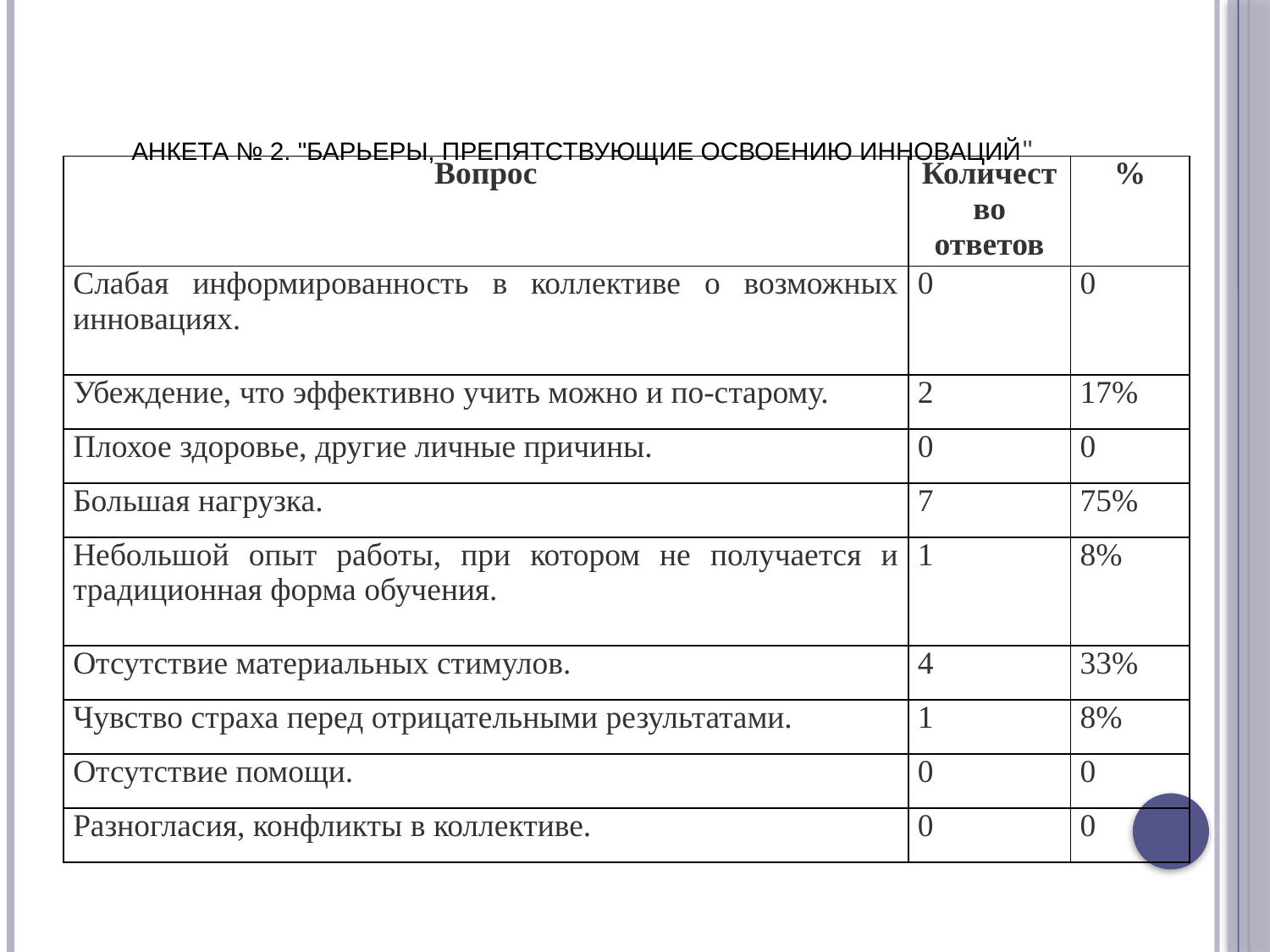

# Анкета № 2. "Барьеры, препятствующие освоению инноваций"
| Вопрос | Количество ответов | % |
| --- | --- | --- |
| Слабая информированность в коллективе о возможных инновациях. | 0 | 0 |
| Убеждение, что эффективно учить можно и по-старому. | 2 | 17% |
| Плохое здоровье, другие личные причины. | 0 | 0 |
| Большая нагрузка. | 7 | 75% |
| Небольшой опыт работы, при котором не получается и традиционная форма обучения. | 1 | 8% |
| Отсутствие материальных стимулов. | 4 | 33% |
| Чувство страха перед отрицательными результатами. | 1 | 8% |
| Отсутствие помощи. | 0 | 0 |
| Разногласия, конфликты в коллективе. | 0 | 0 |